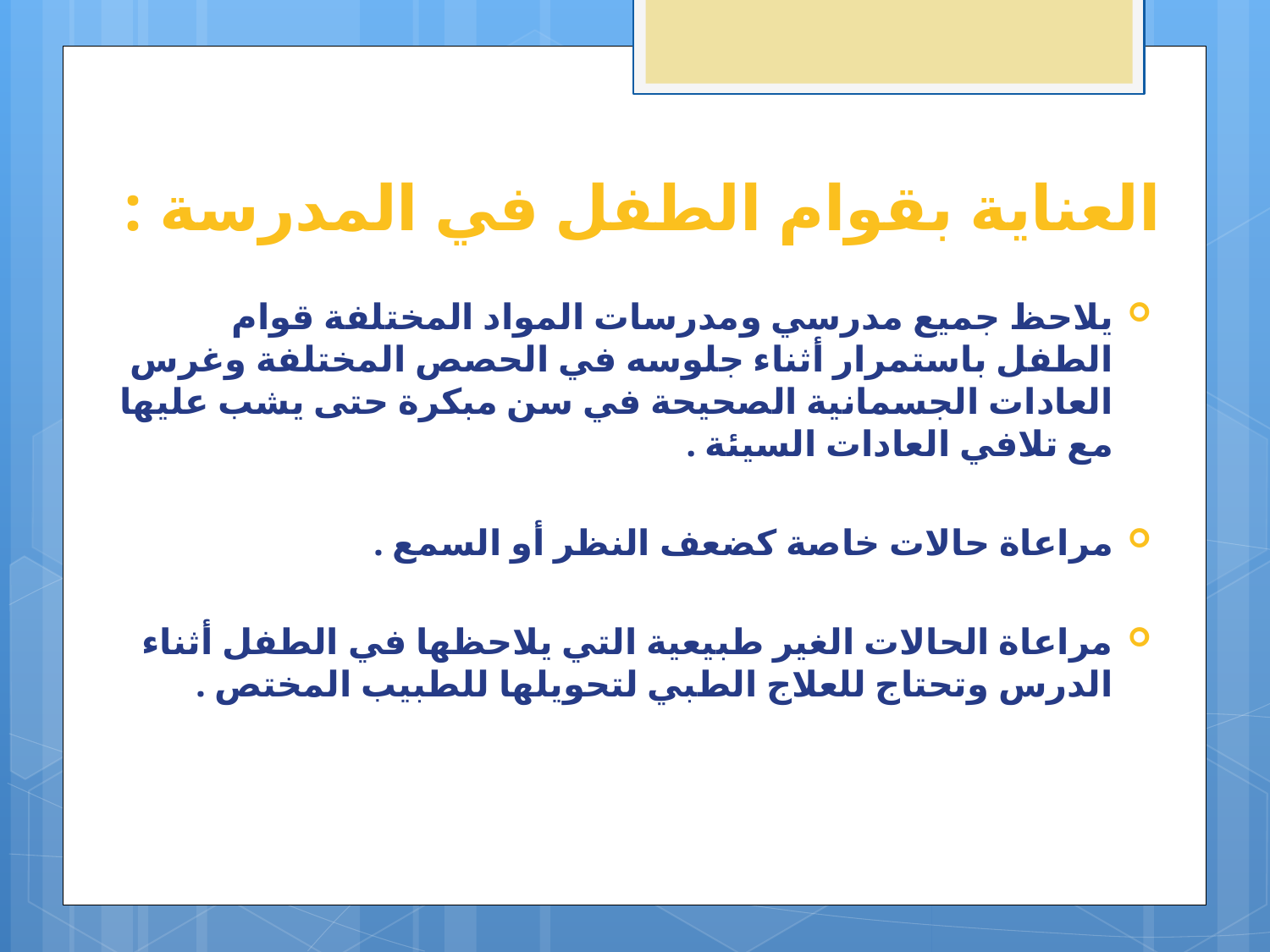

# العناية بقوام الطفل في المدرسة :
يلاحظ جميع مدرسي ومدرسات المواد المختلفة قوام الطفل باستمرار أثناء جلوسه في الحصص المختلفة وغرس العادات الجسمانية الصحيحة في سن مبكرة حتى يشب عليها مع تلافي العادات السيئة .

مراعاة حالات خاصة كضعف النظر أو السمع .

مراعاة الحالات الغير طبيعية التي يلاحظها في الطفل أثناء الدرس وتحتاج للعلاج الطبي لتحويلها للطبيب المختص .